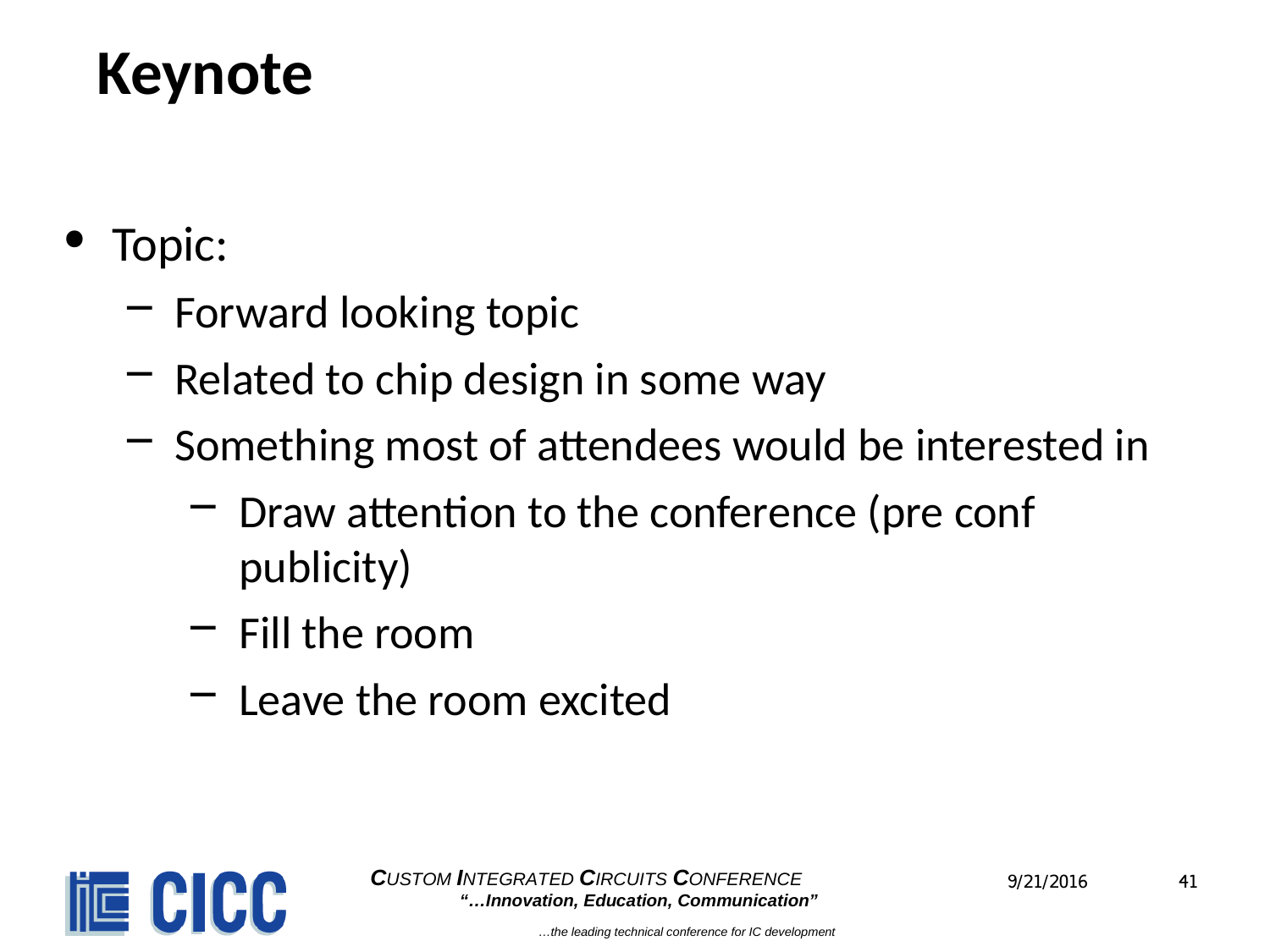

# Keynote
Topic:
Forward looking topic
Related to chip design in some way
Something most of attendees would be interested in
Draw attention to the conference (pre conf publicity)
Fill the room
Leave the room excited